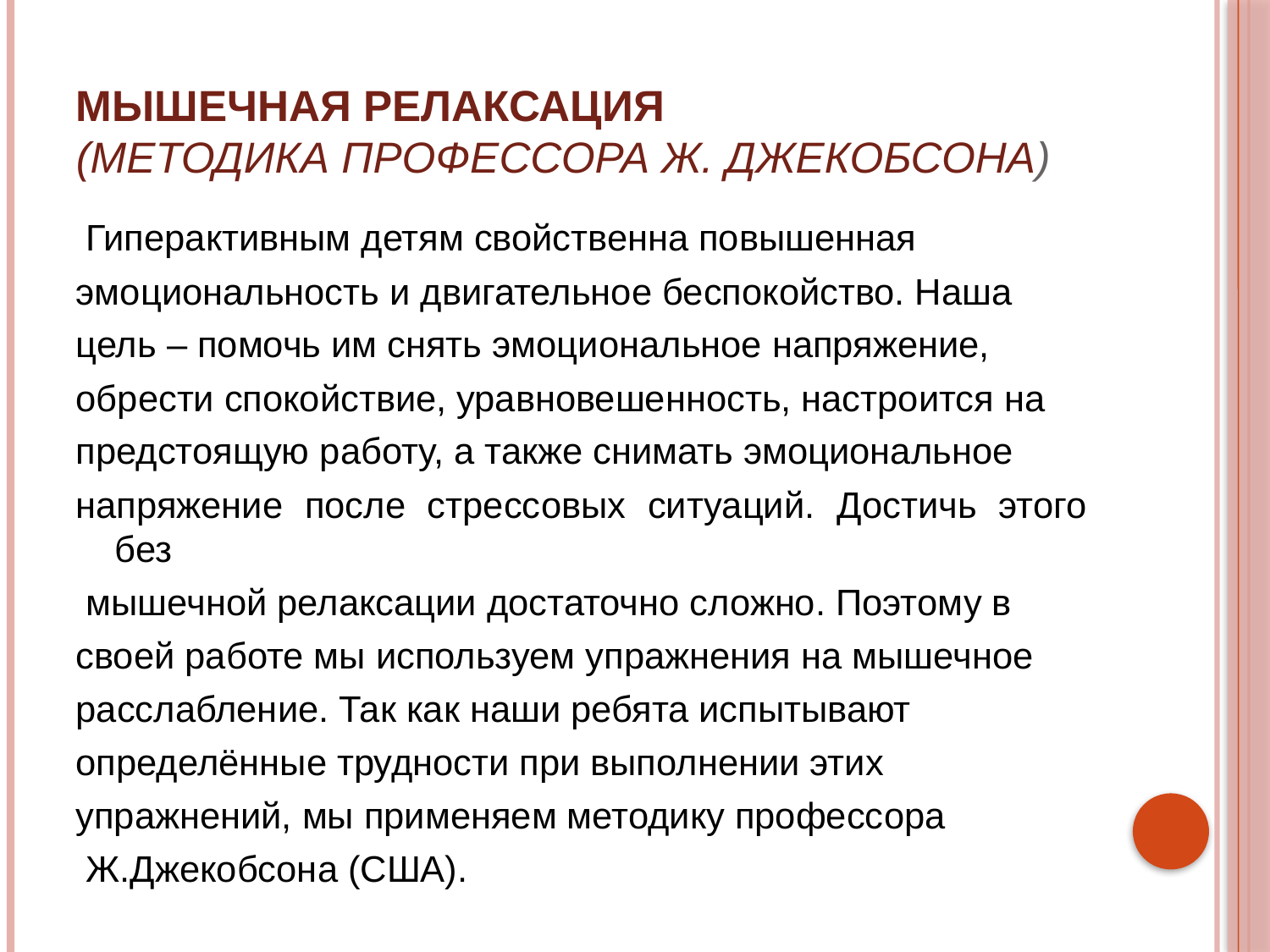

# Мышечная релаксация (методика профессора Ж. Джекобсона)
 Гиперактивным детям свойственна повышенная
эмоциональность и двигательное беспокойство. Наша
цель – помочь им снять эмоциональное напряжение,
обрести спокойствие, уравновешенность, настроится на
предстоящую работу, а также снимать эмоциональное
напряжение после стрессовых ситуаций. Достичь этого без
 мышечной релаксации достаточно сложно. Поэтому в
своей работе мы используем упражнения на мышечное
расслабление. Так как наши ребята испытывают
определённые трудности при выполнении этих
упражнений, мы применяем методику профессора
 Ж.Джекобсона (США).